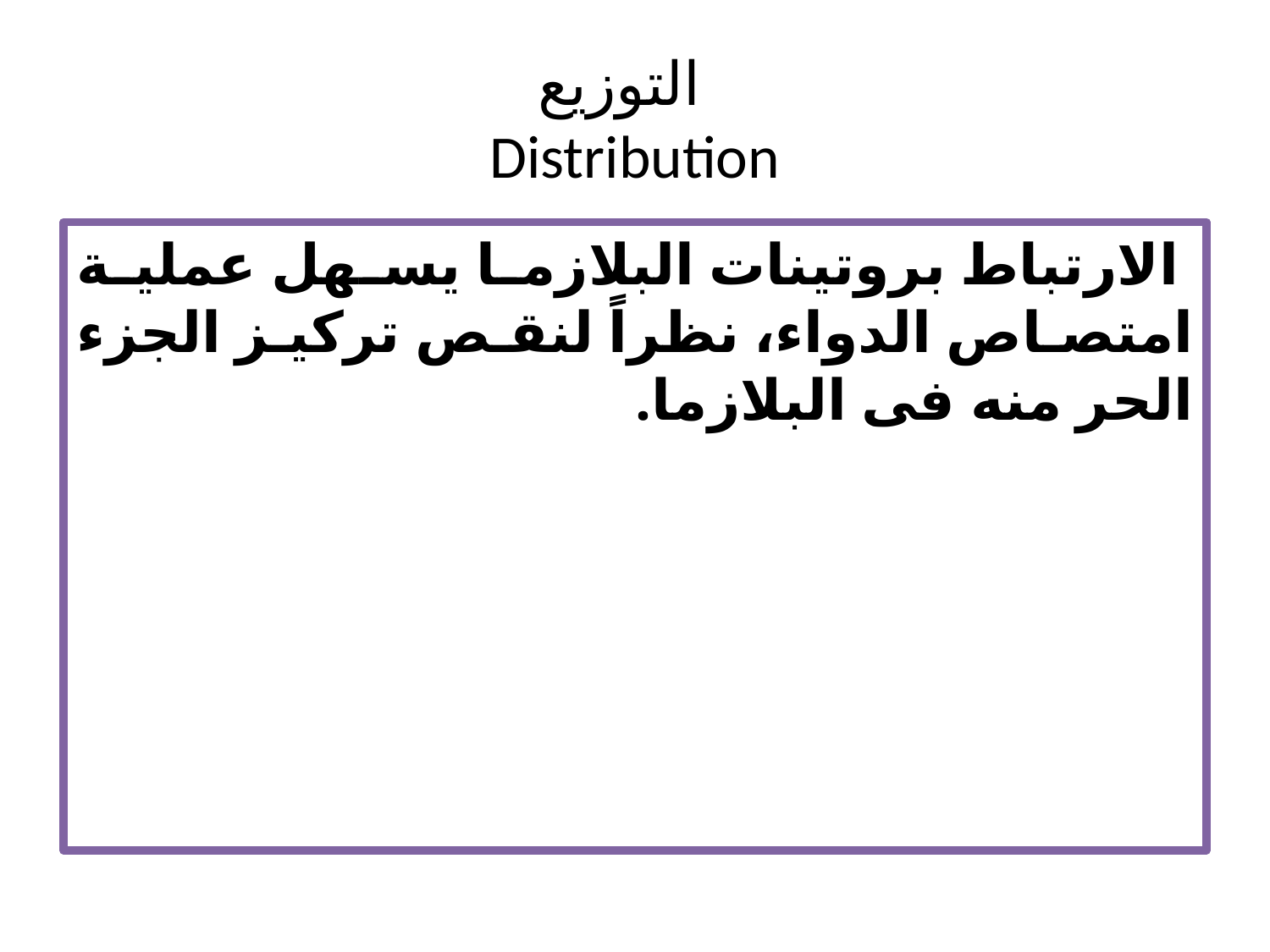

# التوزيع Distribution
 الارتباط بروتينات البلازما يسهل عملية امتصاص الدواء، نظراً لنقص تركيز الجزء الحر منه فى البلازما.